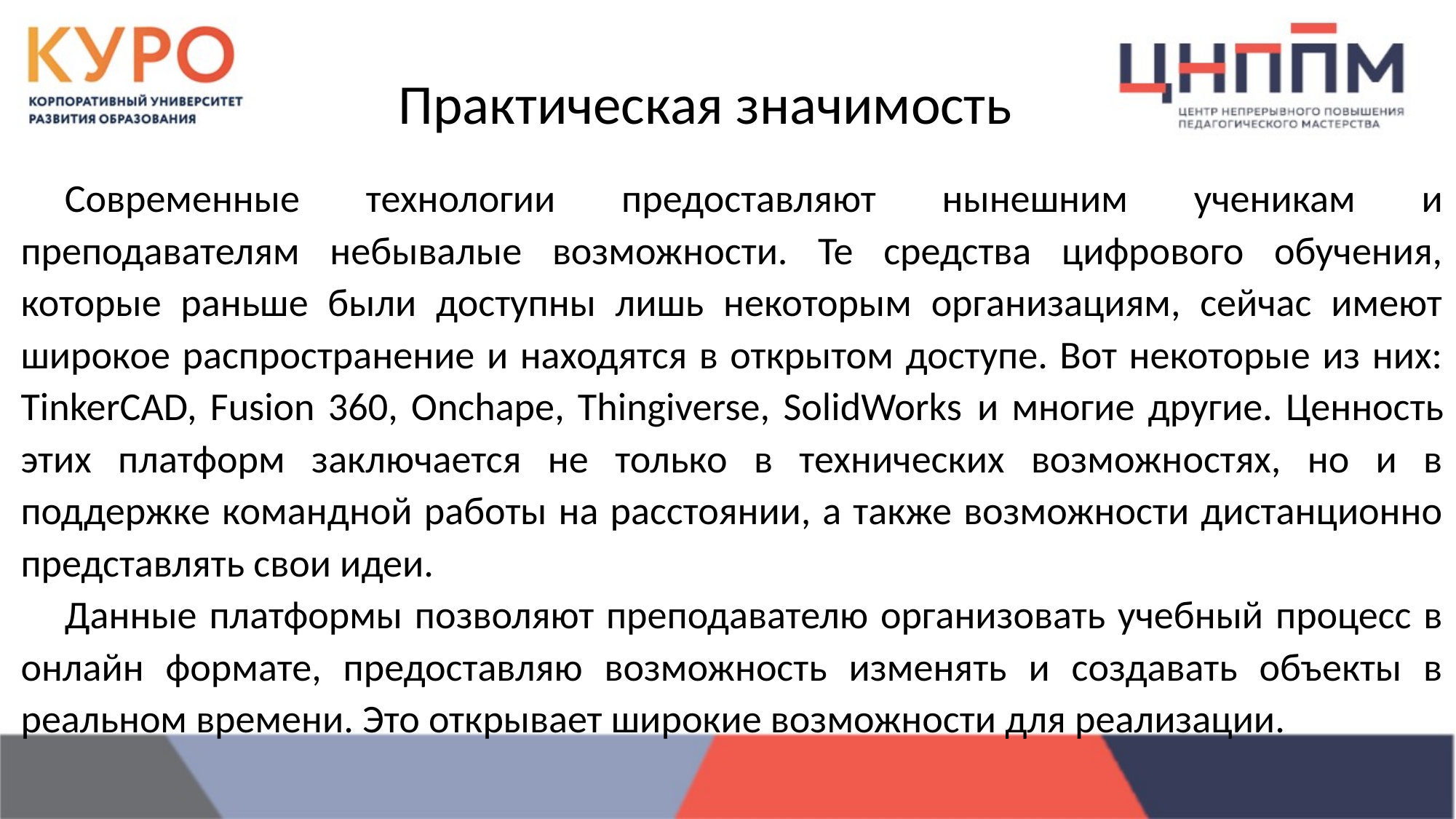

Практическая значимость
Современные технологии предоставляют нынешним ученикам и преподавателям небывалые возможности. Те средства цифрового обучения, которые раньше были доступны лишь некоторым организациям, сейчас имеют широкое распространение и находятся в открытом доступе. Вот некоторые из них: TinkerCAD, Fusion 360, Onchape, Thingiverse, SolidWorks и многие другие. Ценность этих платформ заключается не только в технических возможностях, но и в поддержке командной работы на расстоянии, а также возможности дистанционно представлять свои идеи.
Данные платформы позволяют преподавателю организовать учебный процесс в онлайн формате, предоставляю возможность изменять и создавать объекты в реальном времени. Это открывает широкие возможности для реализации.